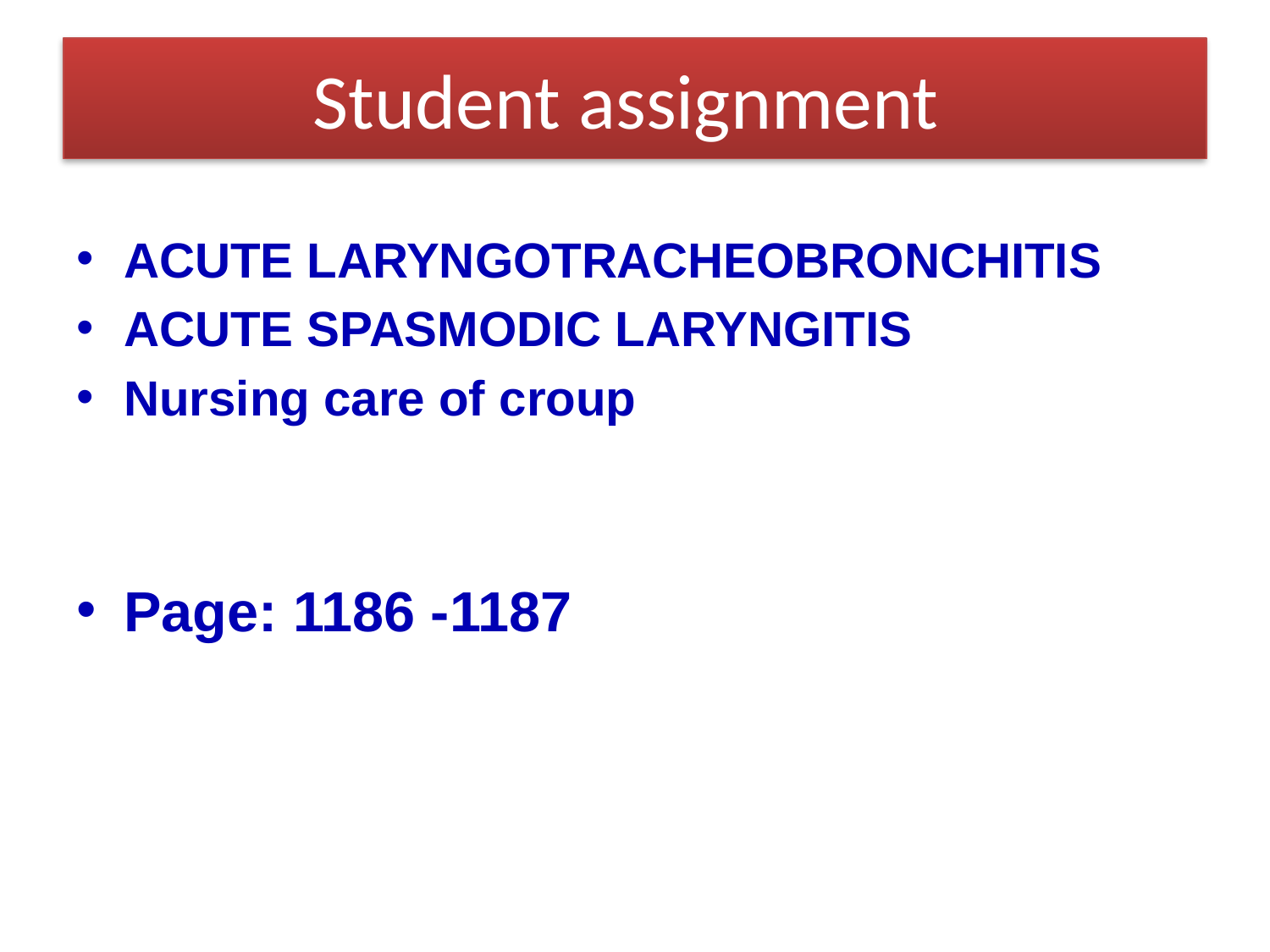

# Student assignment
ACUTE LARYNGOTRACHEOBRONCHITIS
ACUTE SPASMODIC LARYNGITIS
Nursing care of croup

Page: 1186 -1187